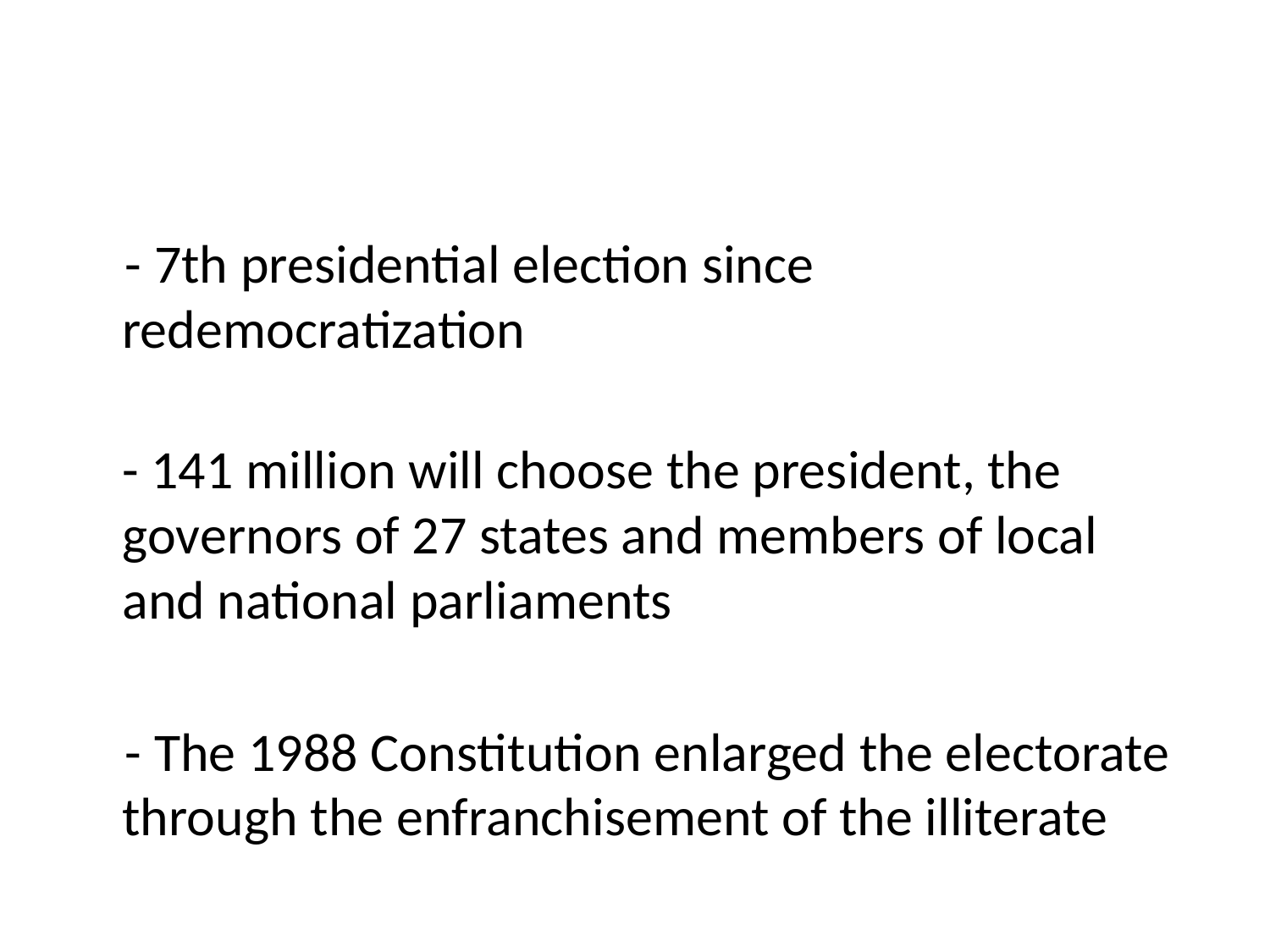

- 7th presidential election since redemocratization
- 141 million will choose the president, the governors of 27 states and members of local and national parliaments

    - The 1988 Constitution enlarged the electorate through the enfranchisement of the illiterate